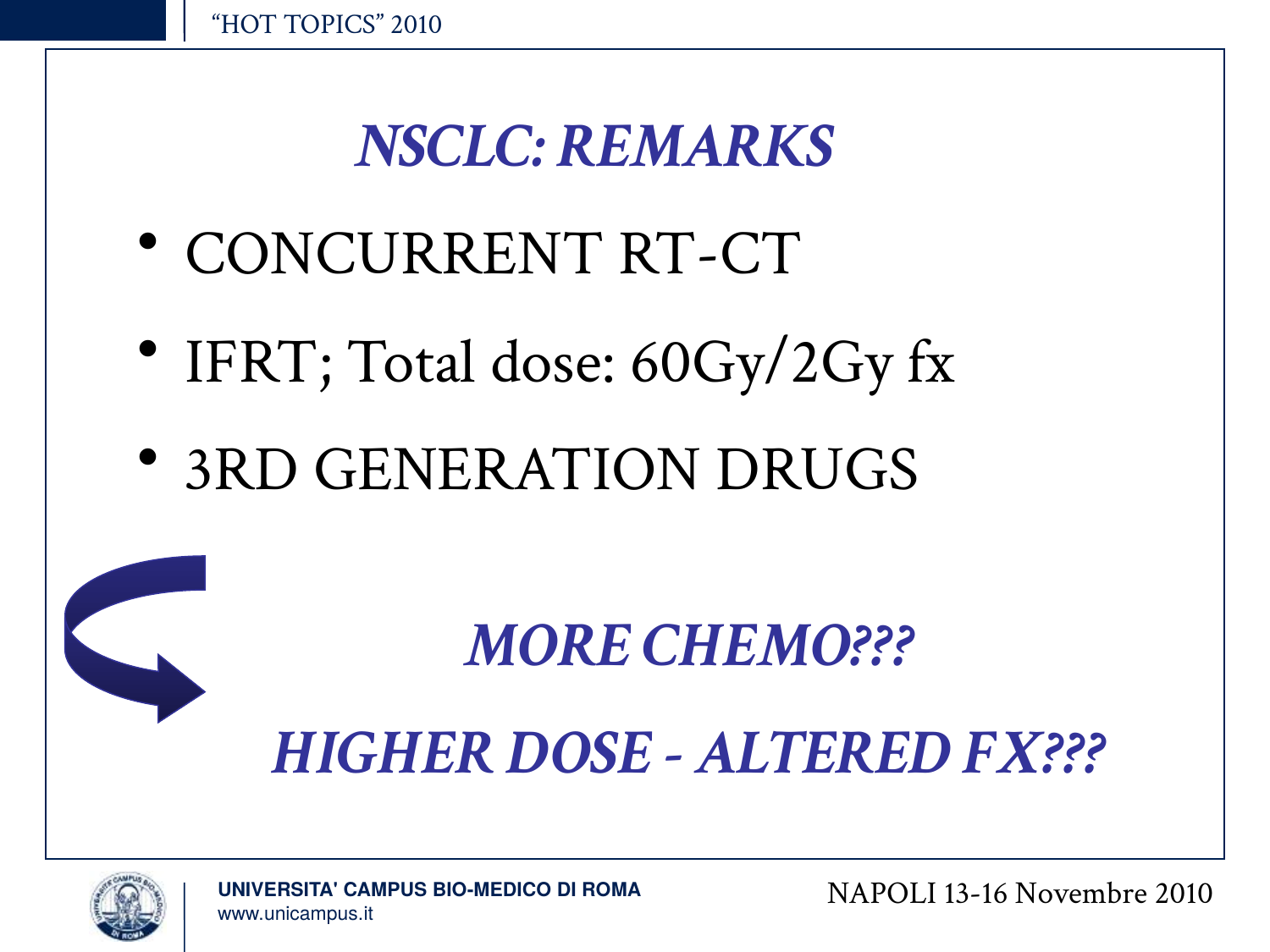

“HOT TOPICS” 2010
NSCLC: REMARKS
CONCURRENT RT-CT
IFRT; Total dose: 60Gy/2Gy fx
3RD GENERATION DRUGS

MORE CHEMO???
HIGHER DOSE - ALTERED FX???
NAPOLI 13-16 Novembre 2010